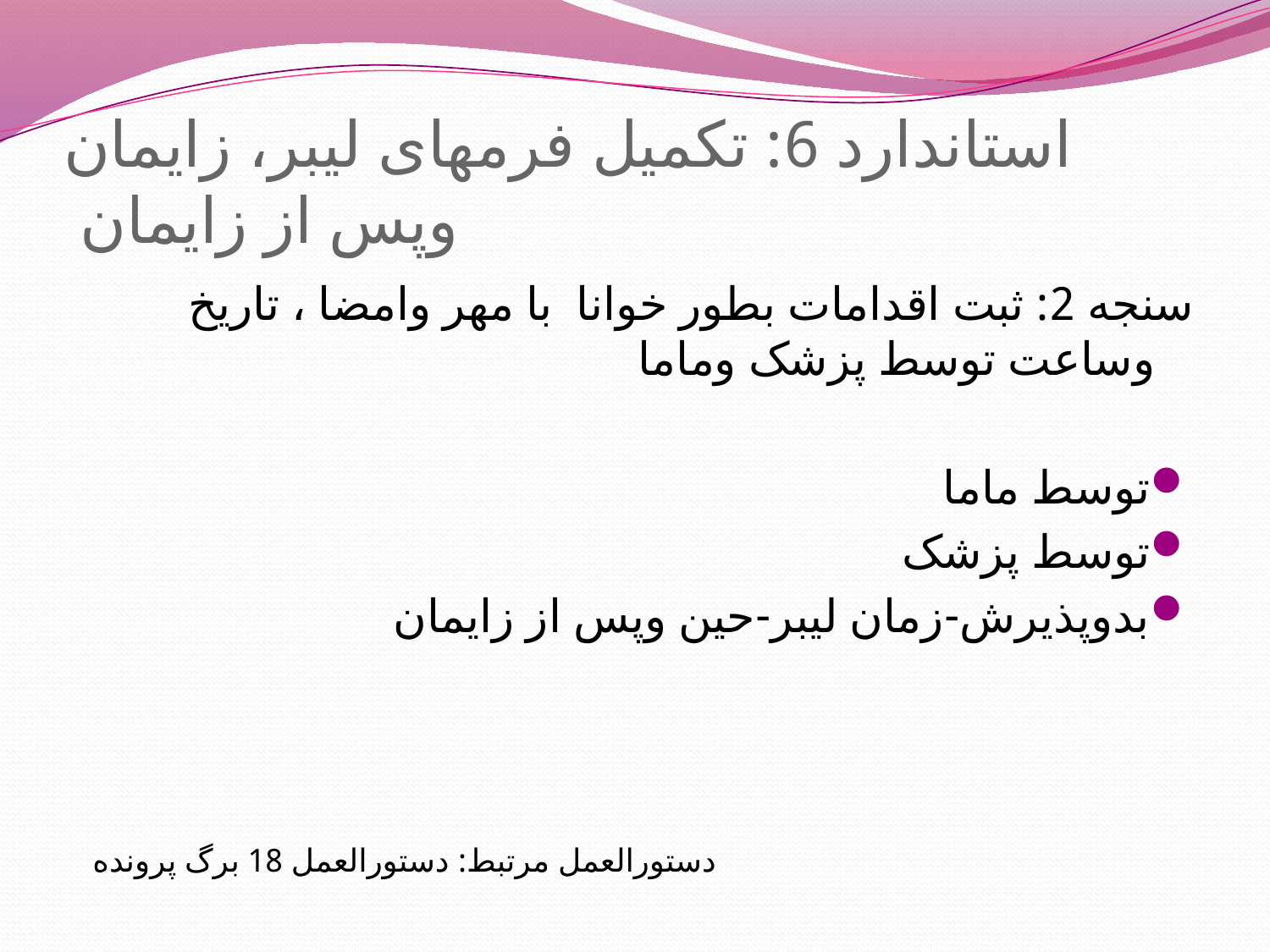

# استاندارد 6: تکمیل فرمهای لیبر، زایمان وپس از زایمان
سنجه 2: ثبت اقدامات بطور خوانا  با مهر وامضا ، تاریخ وساعت توسط پزشک وماما

توسط ماما
توسط پزشک
بدوپذیرش-زمان لیبر-حین وپس از زایمان

دستورالعمل مرتبط: دستورالعمل 18 برگ پرونده